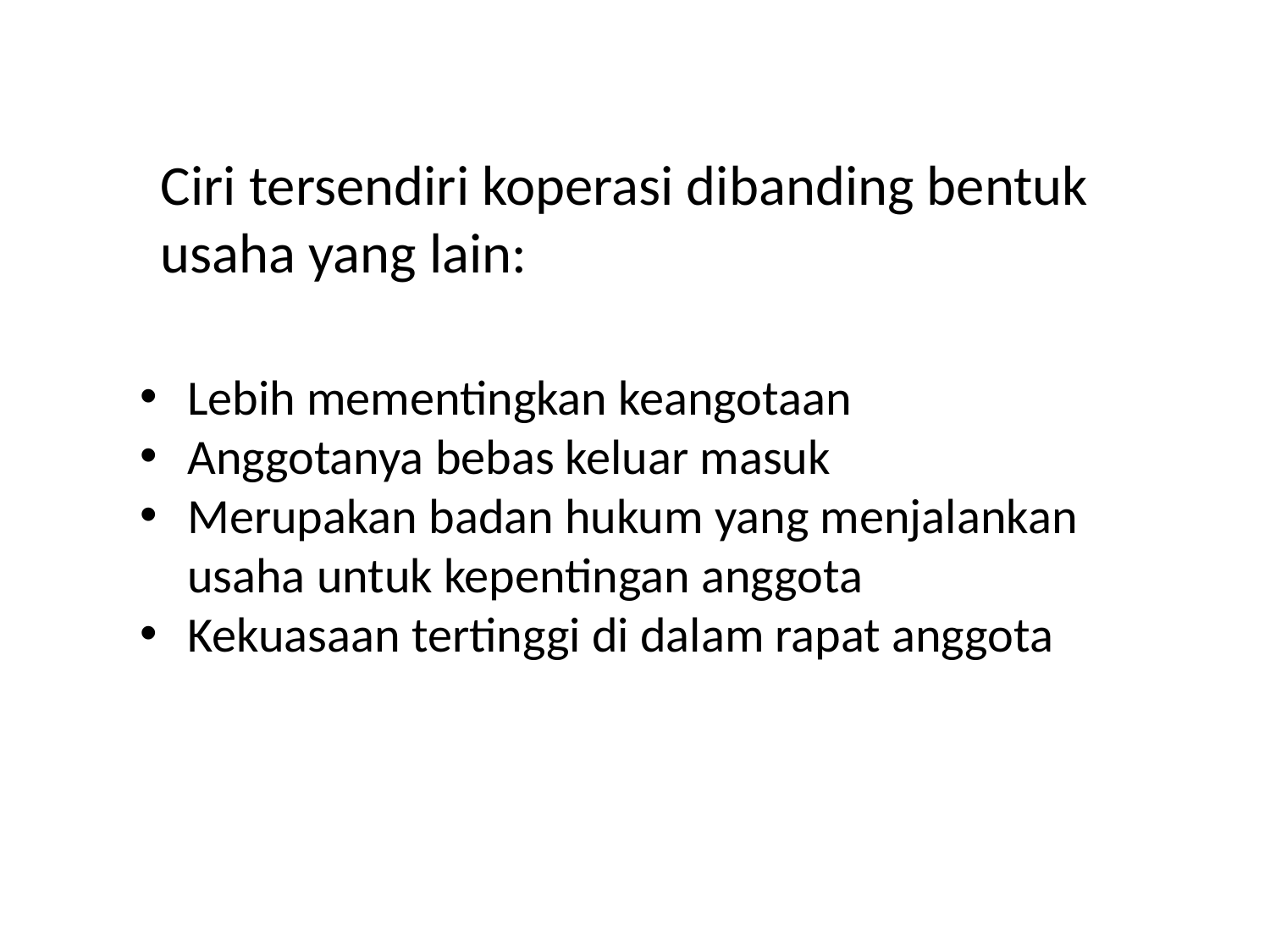

# Ciri tersendiri koperasi dibanding bentuk usaha yang lain:
Lebih mementingkan keangotaan
Anggotanya bebas keluar masuk
Merupakan badan hukum yang menjalankan usaha untuk kepentingan anggota
Kekuasaan tertinggi di dalam rapat anggota